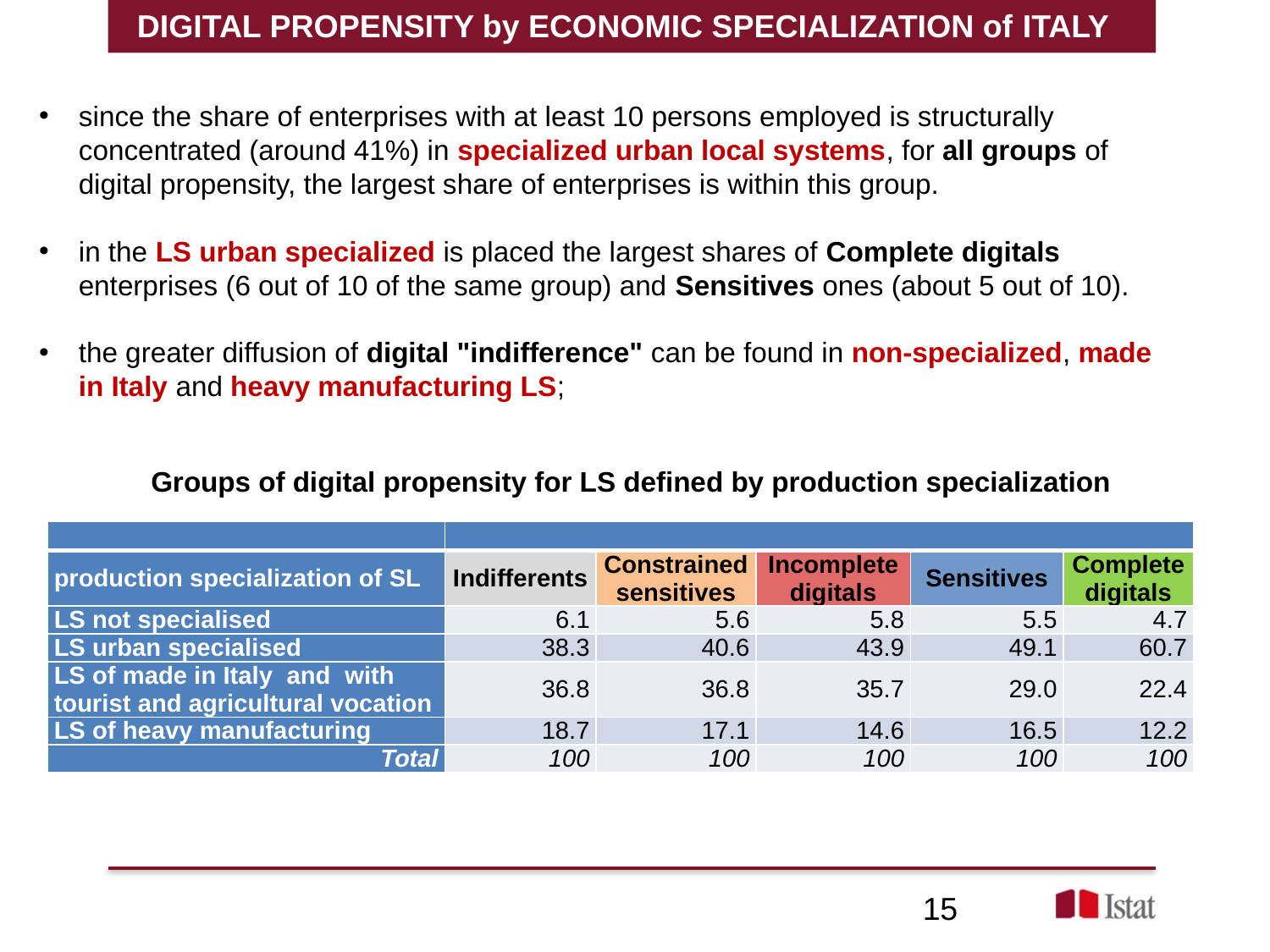

DIGITAL PROPENSITY by ECONOMIC SPECIALIZATION of ITALY
since the share of enterprises with at least 10 persons employed is structurally concentrated (around 41%) in specialized urban local systems, for all groups of digital propensity, the largest share of enterprises is within this group.

in the LS urban specialized is placed the largest shares of Complete digitals enterprises (6 out of 10 of the same group) and Sensitives ones (about 5 out of 10).

the greater diffusion of digital "indifference" can be found in non-specialized, made in Italy and heavy manufacturing LS;

Groups of digital propensity for LS defined by production specialization
|  |  |  |  |  |  |
| --- | --- | --- | --- | --- | --- |
| production specialization of SL | Indifferents | Constrained sensitives | Incomplete digitals | Sensitives | Complete digitals |
| LS not specialised | 6.1 | 5.6 | 5.8 | 5.5 | 4.7 |
| LS urban specialised | 38.3 | 40.6 | 43.9 | 49.1 | 60.7 |
| LS of made in Italy and with tourist and agricultural vocation | 36.8 | 36.8 | 35.7 | 29.0 | 22.4 |
| LS of heavy manufacturing | 18.7 | 17.1 | 14.6 | 16.5 | 12.2 |
| Total | 100 | 100 | 100 | 100 | 100 |

15